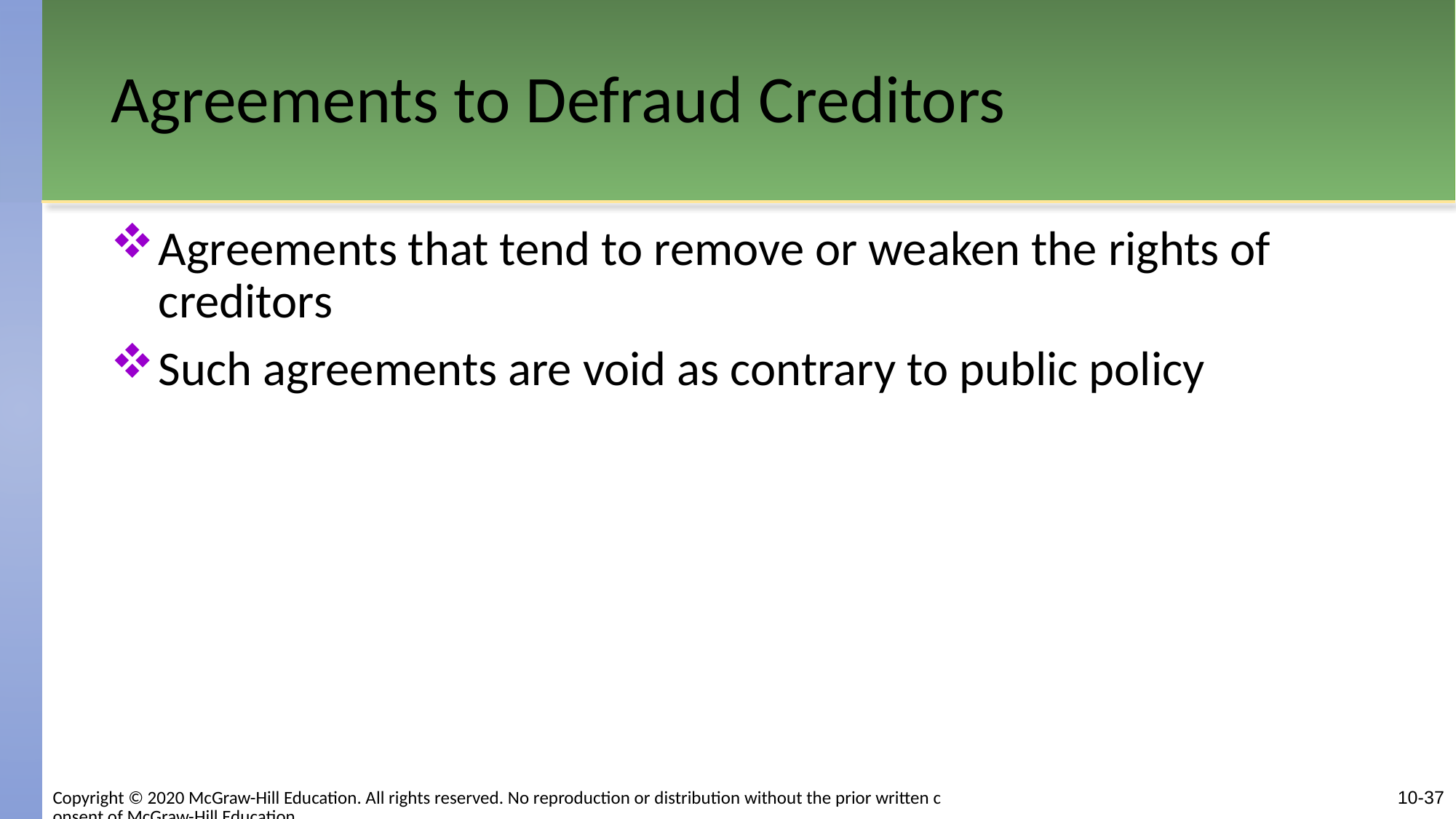

# Agreements to Defraud Creditors
Agreements that tend to remove or weaken the rights of creditors
Such agreements are void as contrary to public policy
Copyright © 2020 McGraw-Hill Education. All rights reserved. No reproduction or distribution without the prior written consent of McGraw-Hill Education.
10-37